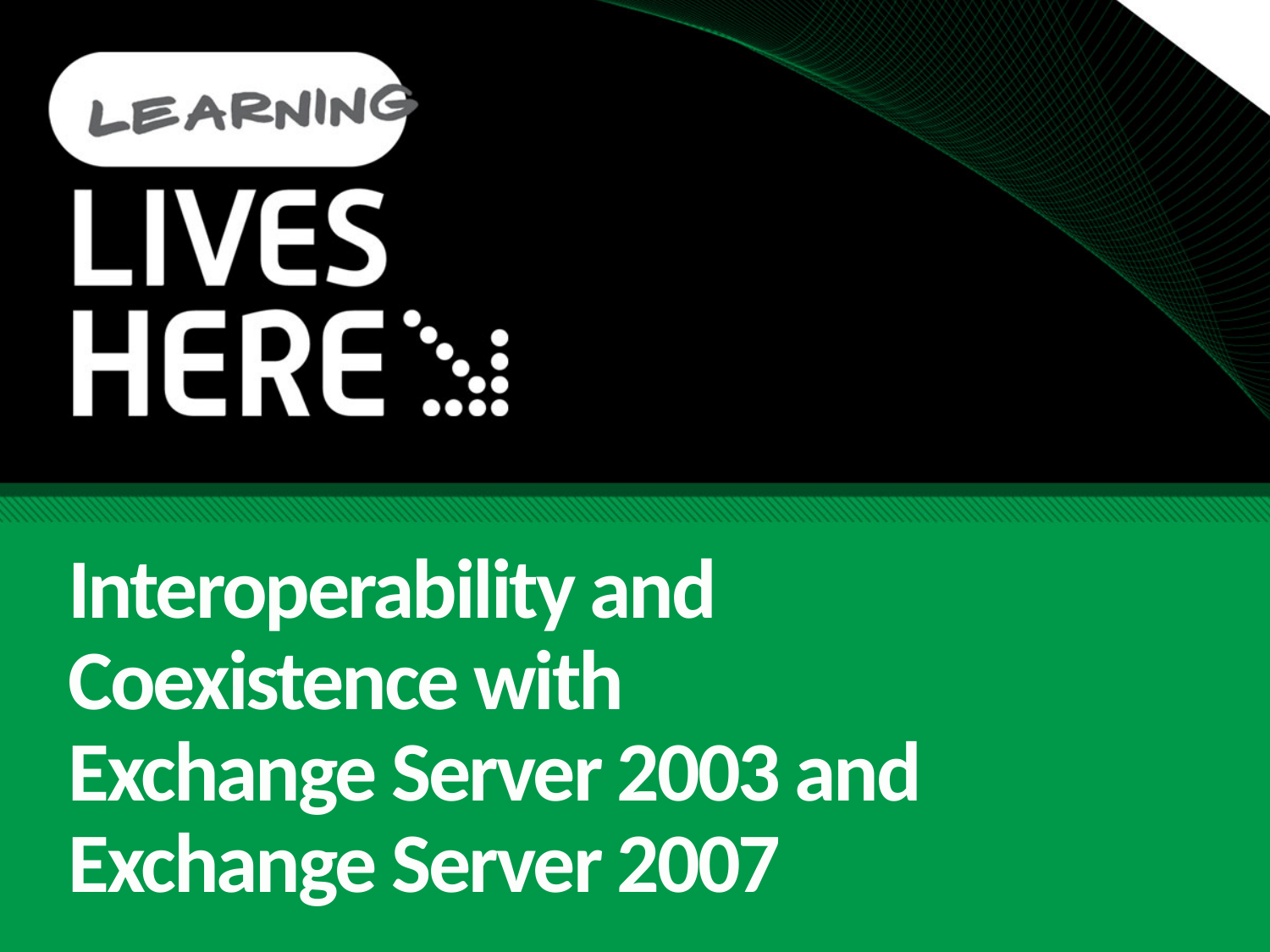

# Interoperability and Coexistence with Exchange Server 2003 and Exchange Server 2007